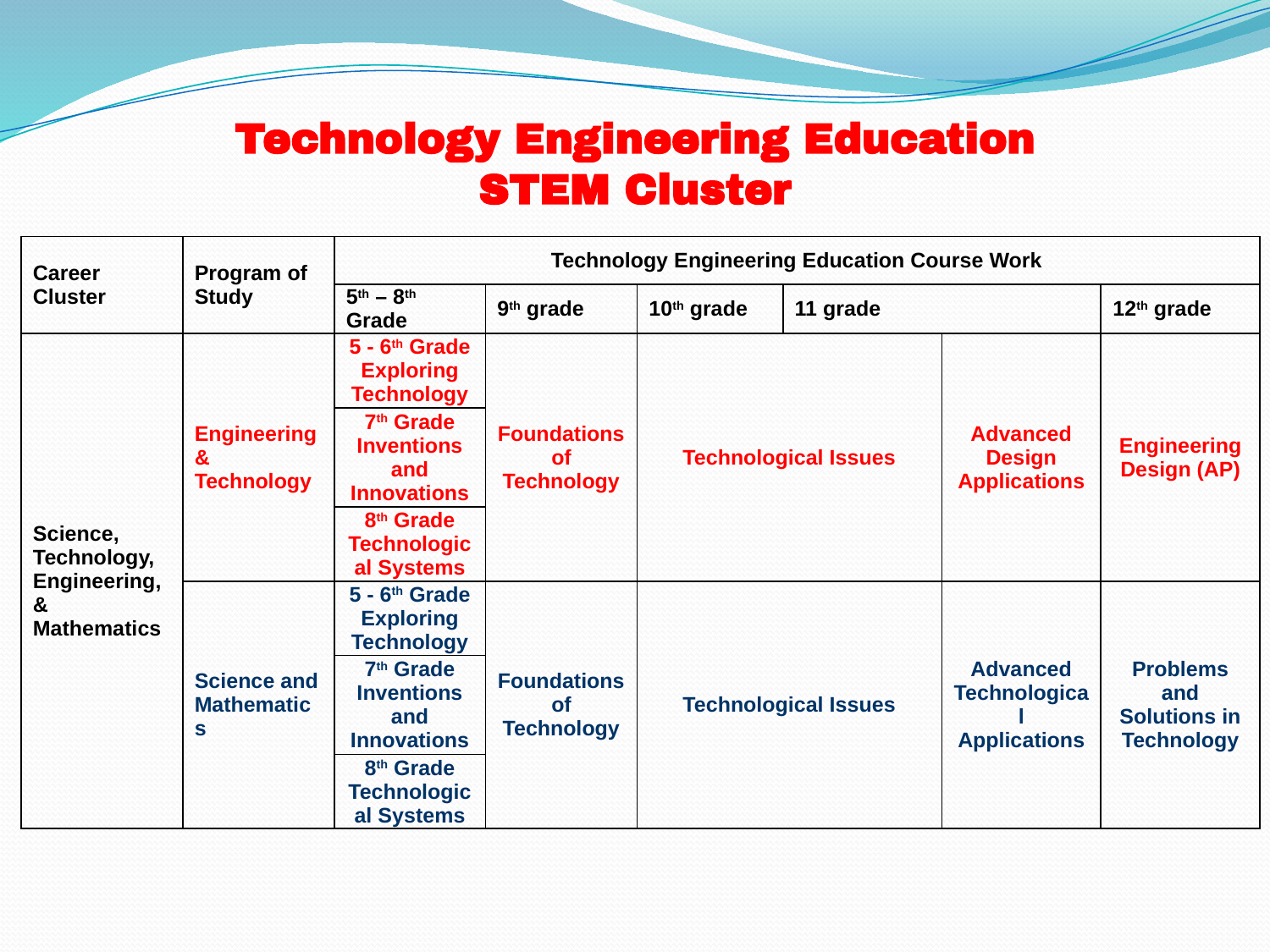

Technology Engineering Education
STEM Cluster

| Career Cluster | Program of Study | Technology Engineering Education Course Work |  |  |  |  |  |
| --- | --- | --- | --- | --- | --- | --- | --- |
|  |  | 5th – 8th Grade | 9th grade | 10th grade | 11 grade |  | 12th grade |
| Science, Technology, Engineering, & Mathematics | Engineering & Technology | 5 - 6th Grade Exploring Technology | Foundations of Technology | Technological Issues |  | Advanced Design Applications | Engineering Design (AP) |
|  |  | 7th Grade Inventions and Innovations |  |  |  |  |  |
|  |  | 8th Grade Technological Systems |  |  |  |  |  |
|  | Science and Mathematics | 5 - 6th Grade Exploring Technology | Foundations of Technology | Technological Issues |  | Advanced Technological Applications | Problems and Solutions in Technology |
|  |  | 7th Grade Inventions and Innovations |  |  |  |  |  |
|  |  | 8th Grade Technological Systems |  |  |  |  |  |